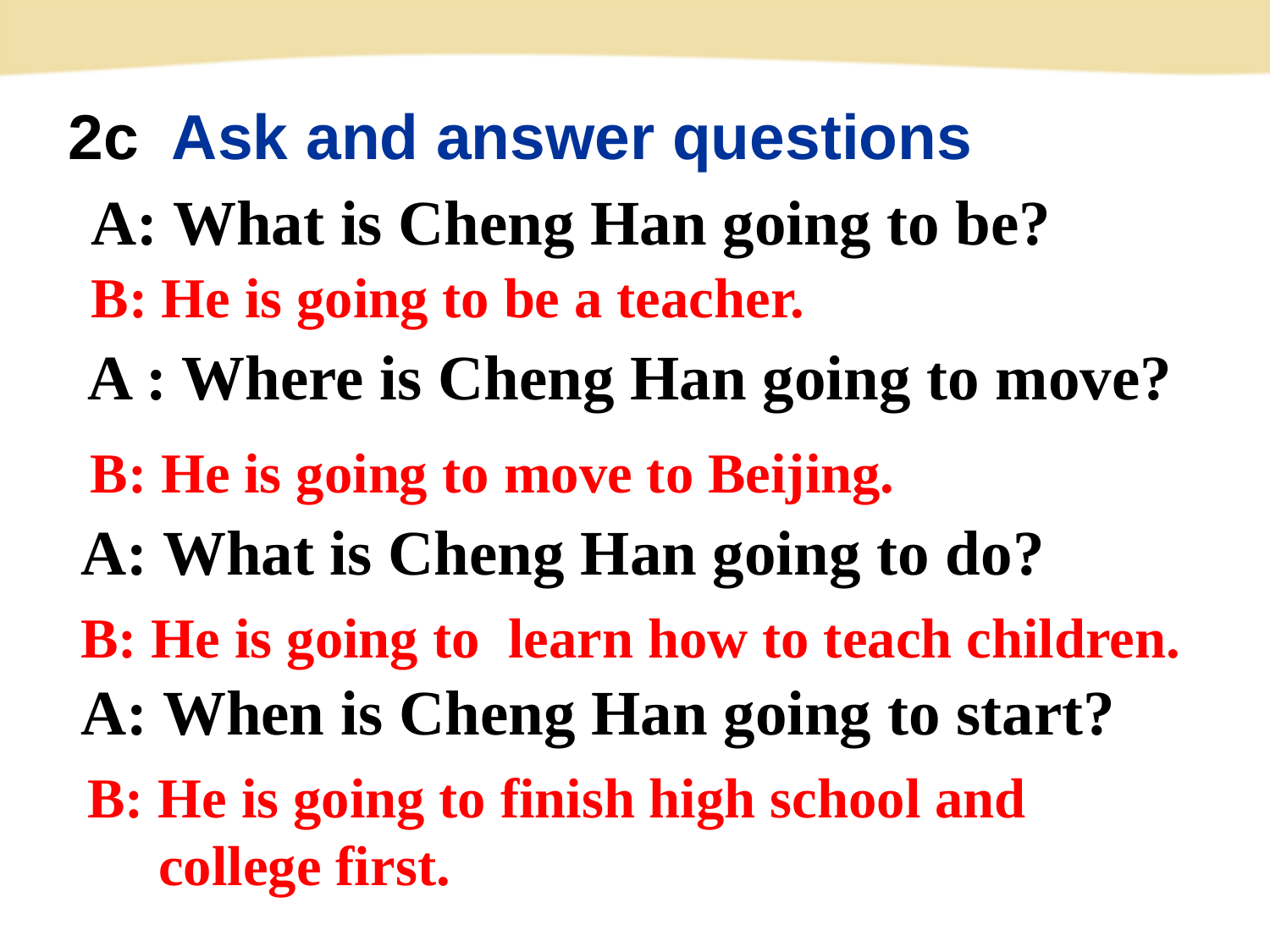

2c  Ask and answer questions
A: What is Cheng Han going to be?
B: He is going to be a teacher.

A : Where is Cheng Han going to move?
B: He is going to move to Beijing.
A: What is Cheng Han going to do?
B: He is going to  learn how to teach children.
A: When is Cheng Han going to start?
B: He is going to finish high school and
     college first.